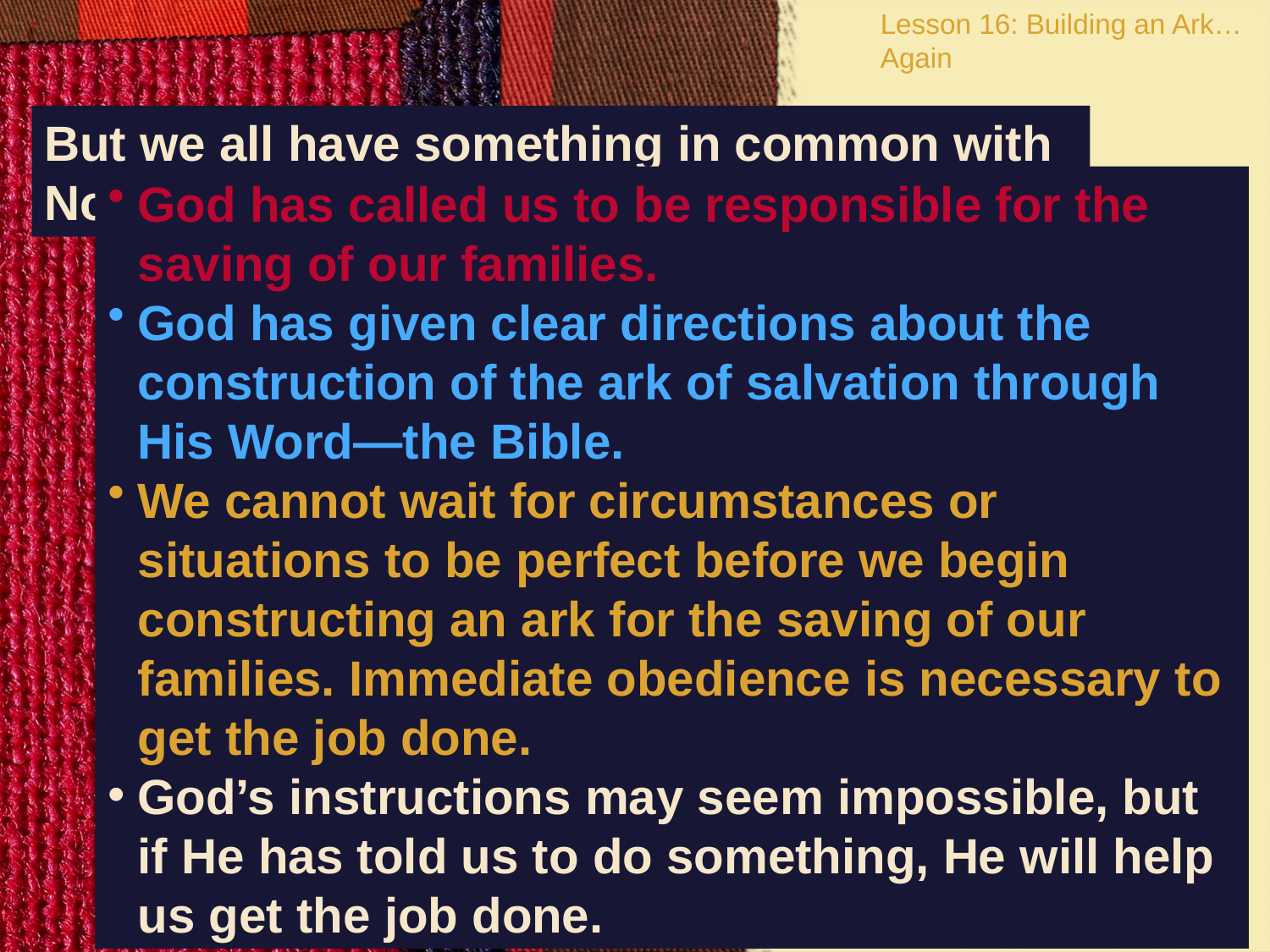

Lesson 16: Building an Ark…Again
But we all have something in common with Noah.
God has called us to be responsible for the saving of our families.
God has given clear directions about the construction of the ark of salvation through His Word—the Bible.
We cannot wait for circumstances or situations to be perfect before we begin constructing an ark for the saving of our families. Immediate obedience is necessary to get the job done.
God’s instructions may seem impossible, but if He has told us to do something, He will help us get the job done.